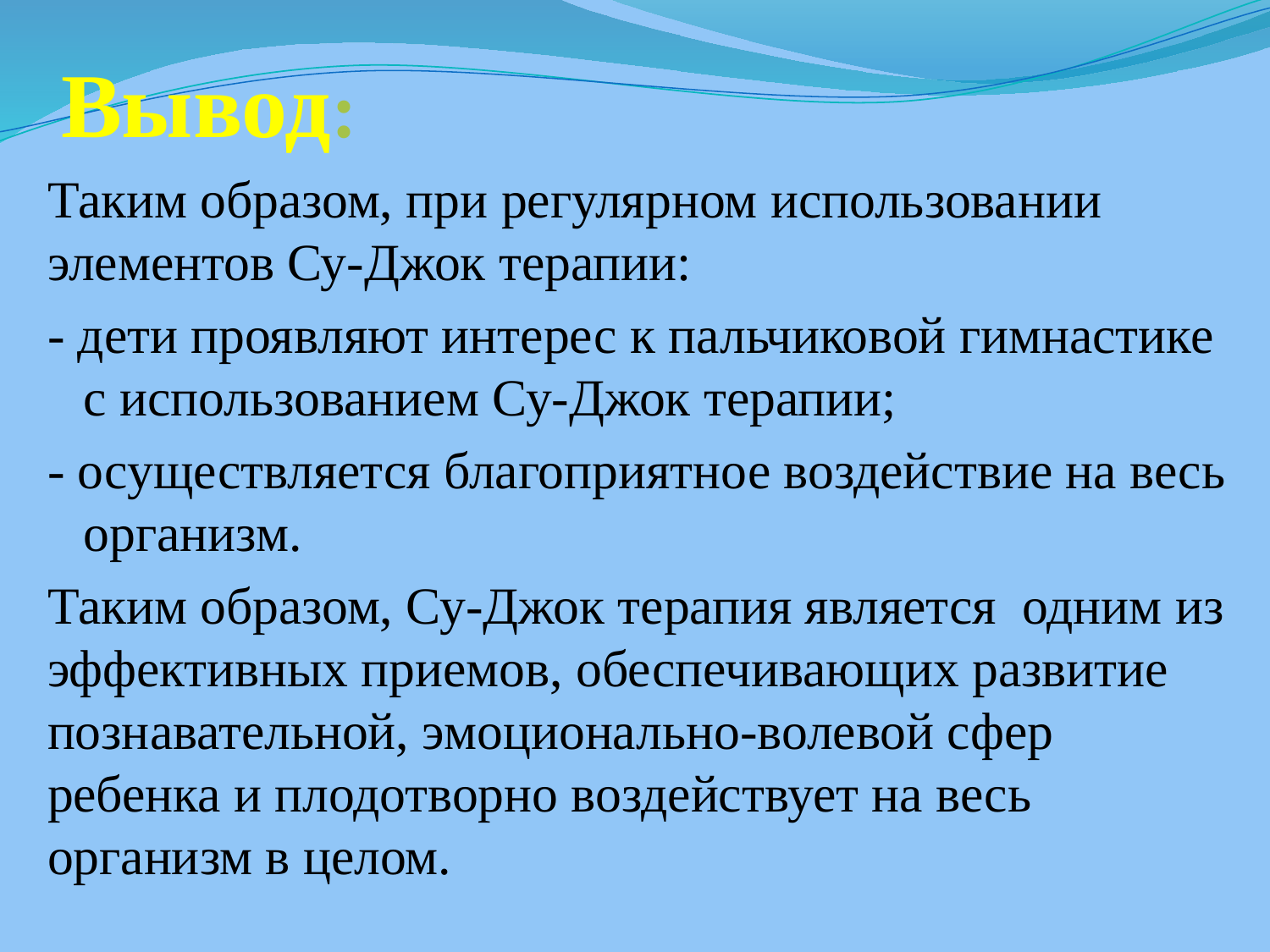

Вывод:
Таким образом, при регулярном использовании элементов Су-Джок терапии:
- дети проявляют интерес к пальчиковой гимнастике с использованием Су-Джок терапии;
- осуществляется благоприятное воздействие на весь организм.
Таким образом, Су-Джок терапия является  одним из эффективных приемов, обеспечивающих развитие познавательной, эмоционально-волевой сфер ребенка и плодотворно воздействует на весь организм в целом.